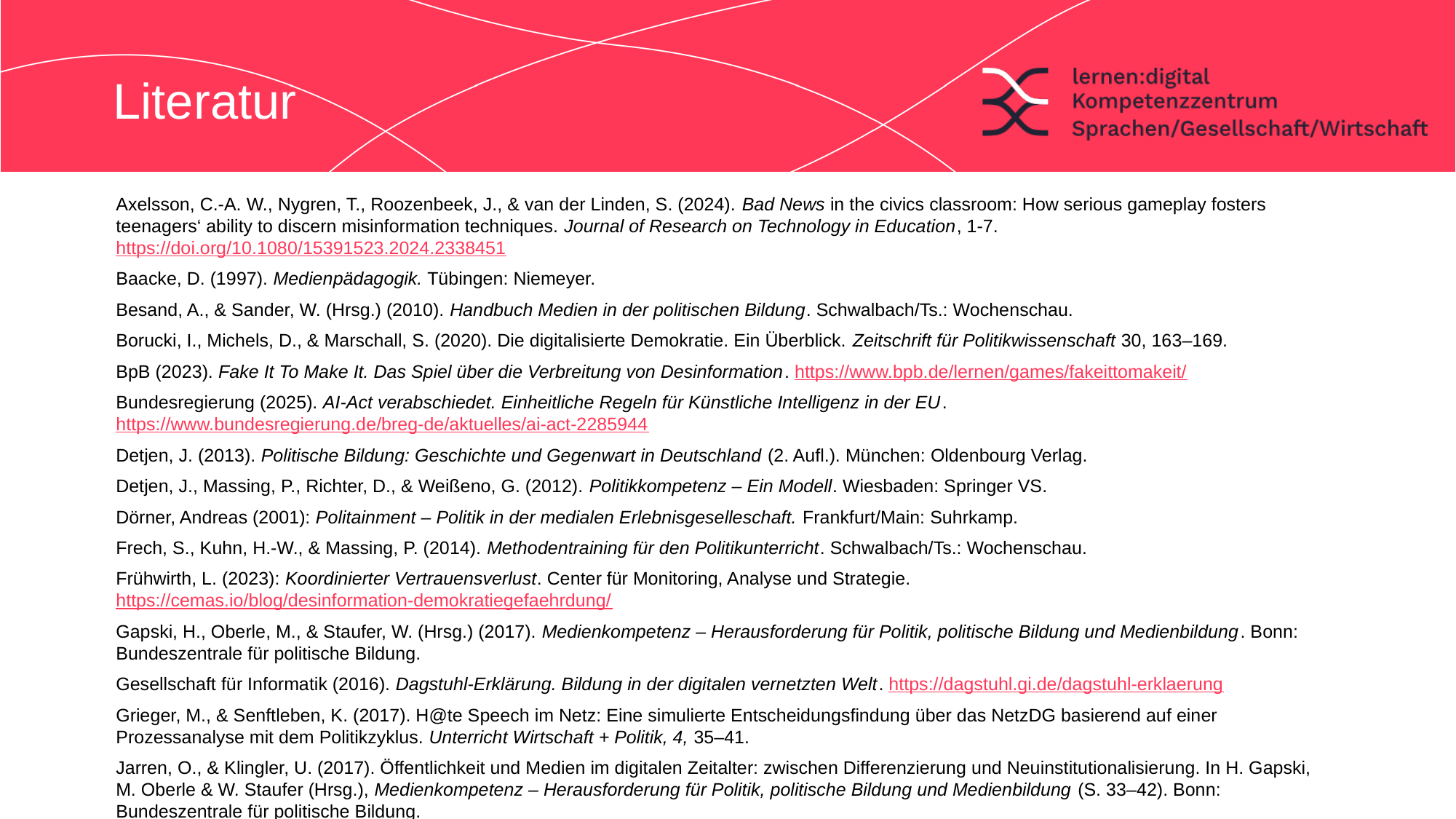

# Literatur
Axelsson, C.-A. W., Nygren, T., Roozenbeek, J., & van der Linden, S. (2024). Bad News in the civics classroom: How serious gameplay fosters teenagers‘ ability to discern misinformation techniques. Journal of Research on Technology in Education, 1-7. https://doi.org/10.1080/15391523.2024.2338451
Baacke, D. (1997). Medienpädagogik. Tübingen: Niemeyer.
Besand, A., & Sander, W. (Hrsg.) (2010). Handbuch Medien in der politischen Bildung. Schwalbach/Ts.: Wochenschau.
Borucki, I., Michels, D., & Marschall, S. (2020). Die digitalisierte Demokratie. Ein Überblick. Zeitschrift für Politikwissenschaft 30, 163–169.
BpB (2023). Fake It To Make It. Das Spiel über die Verbreitung von Desinformation. https://www.bpb.de/lernen/games/fakeittomakeit/
Bundesregierung (2025). AI-Act verabschiedet. Einheitliche Regeln für Künstliche Intelligenz in der EU. https://www.bundesregierung.de/breg-de/aktuelles/ai-act-2285944
Detjen, J. (2013). Politische Bildung: Geschichte und Gegenwart in Deutschland (2. Aufl.). München: Oldenbourg Verlag.
Detjen, J., Massing, P., Richter, D., & Weißeno, G. (2012). Politikkompetenz – Ein Modell. Wiesbaden: Springer VS.
Dörner, Andreas (2001): Politainment – Politik in der medialen Erlebnisgeselleschaft. Frankfurt/Main: Suhrkamp.
Frech, S., Kuhn, H.-W., & Massing, P. (2014). Methodentraining für den Politikunterricht. Schwalbach/Ts.: Wochenschau.
Frühwirth, L. (2023): Koordinierter Vertrauensverlust. Center für Monitoring, Analyse und Strategie. https://cemas.io/blog/desinformation-demokratiegefaehrdung/
Gapski, H., Oberle, M., & Staufer, W. (Hrsg.) (2017). Medienkompetenz – Herausforderung für Politik, politische Bildung und Medienbildung. Bonn: Bundeszentrale für politische Bildung.
Gesellschaft für Informatik (2016). Dagstuhl-Erklärung. Bildung in der digitalen vernetzten Welt. https://dagstuhl.gi.de/dagstuhl-erklaerung
Grieger, M., & Senftleben, K. (2017). H@te Speech im Netz: Eine simulierte Entscheidungsfindung über das NetzDG basierend auf einer Prozessanalyse mit dem Politikzyklus. Unterricht Wirtschaft + Politik, 4, 35–41.
Jarren, O., & Klingler, U. (2017). Öffentlichkeit und Medien im digitalen Zeitalter: zwischen Differenzierung und Neuinstitutionalisierung. In H. Gapski, M. Oberle & W. Staufer (Hrsg.), Medienkompetenz – Herausforderung für Politik, politische Bildung und Medienbildung (S. 33–42). Bonn: Bundeszentrale für politische Bildung.